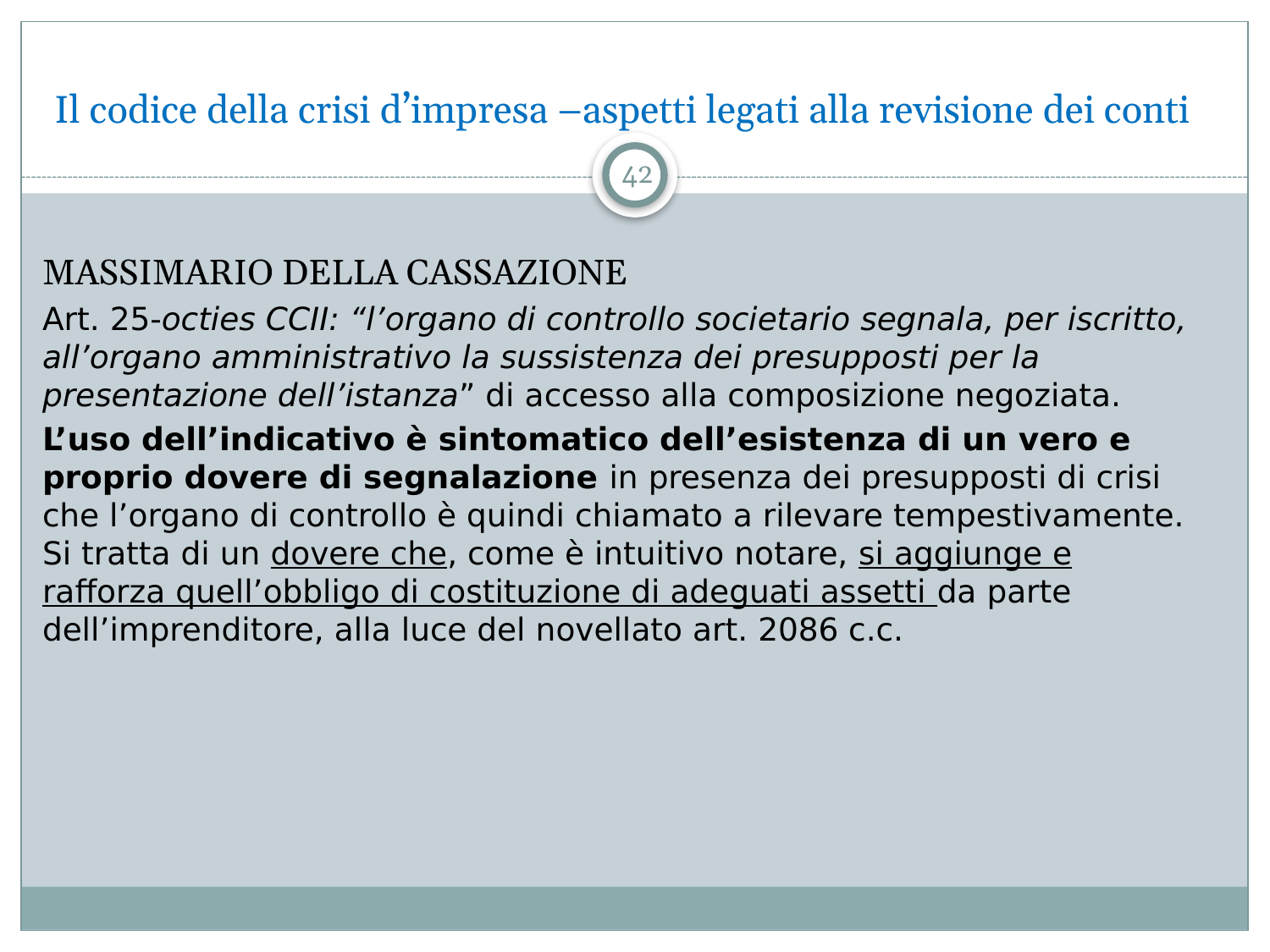

# Il codice della crisi d’impresa –aspetti legati alla revisione dei conti
42

MASSIMARIO DELLA CASSAZIONE
Art. 25-octies CCII: “l’organo di controllo societario segnala, per iscritto, all’organo amministrativo la sussistenza dei presupposti per la presentazione dell’istanza” di accesso alla composizione negoziata.
L’uso dell’indicativo è sintomatico dell’esistenza di un vero e proprio dovere di segnalazione in presenza dei presupposti di crisi che l’organo di controllo è quindi chiamato a rilevare tempestivamente. Si tratta di un dovere che, come è intuitivo notare, si aggiunge e rafforza quell’obbligo di costituzione di adeguati assetti da parte dell’imprenditore, alla luce del novellato art. 2086 c.c.